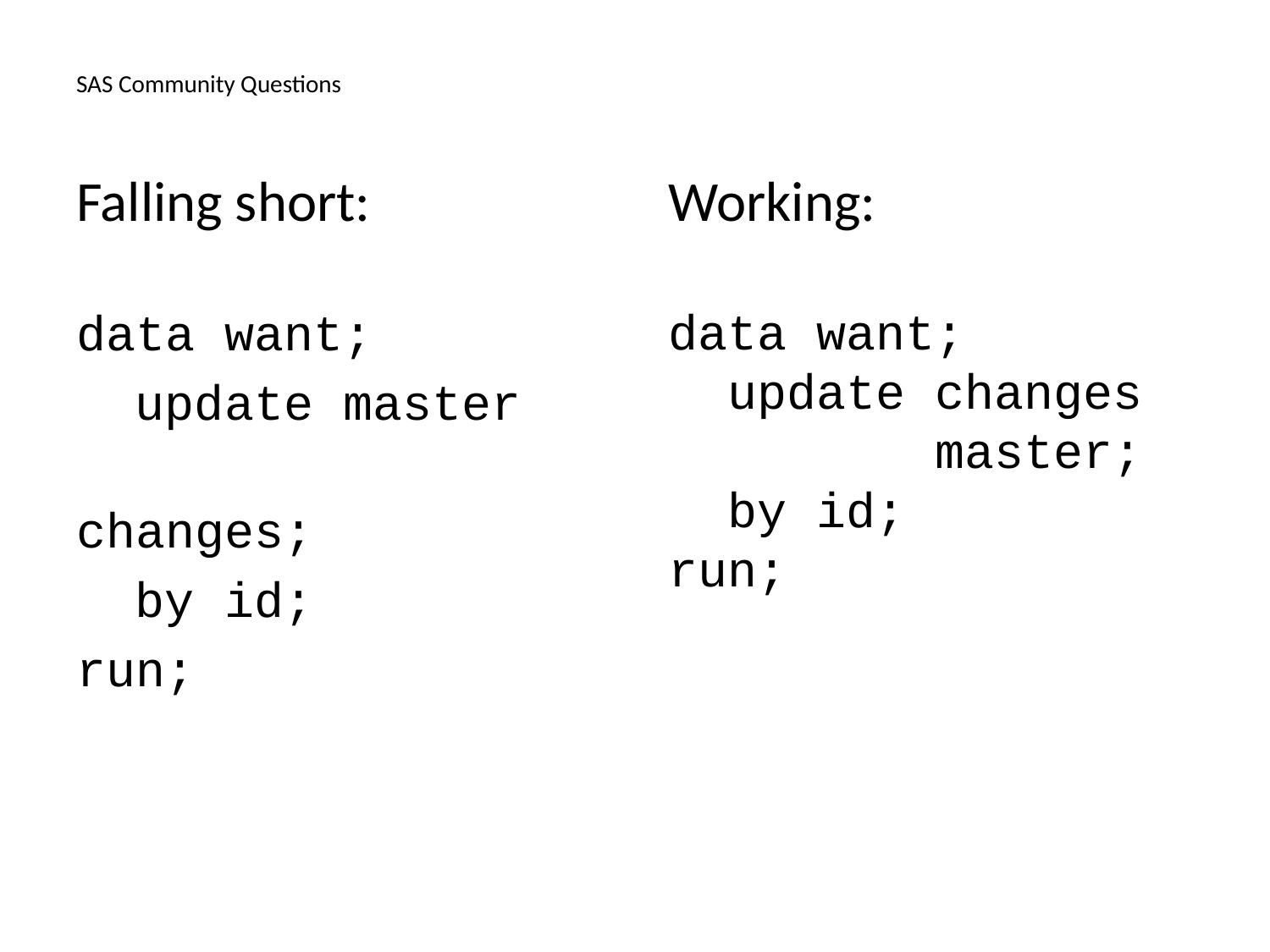

# SAS Community Questions
Falling short:

data want;
  update master
         changes;
  by id;
run;
Working:

data want;
  update changes
         master;
  by id;
run;